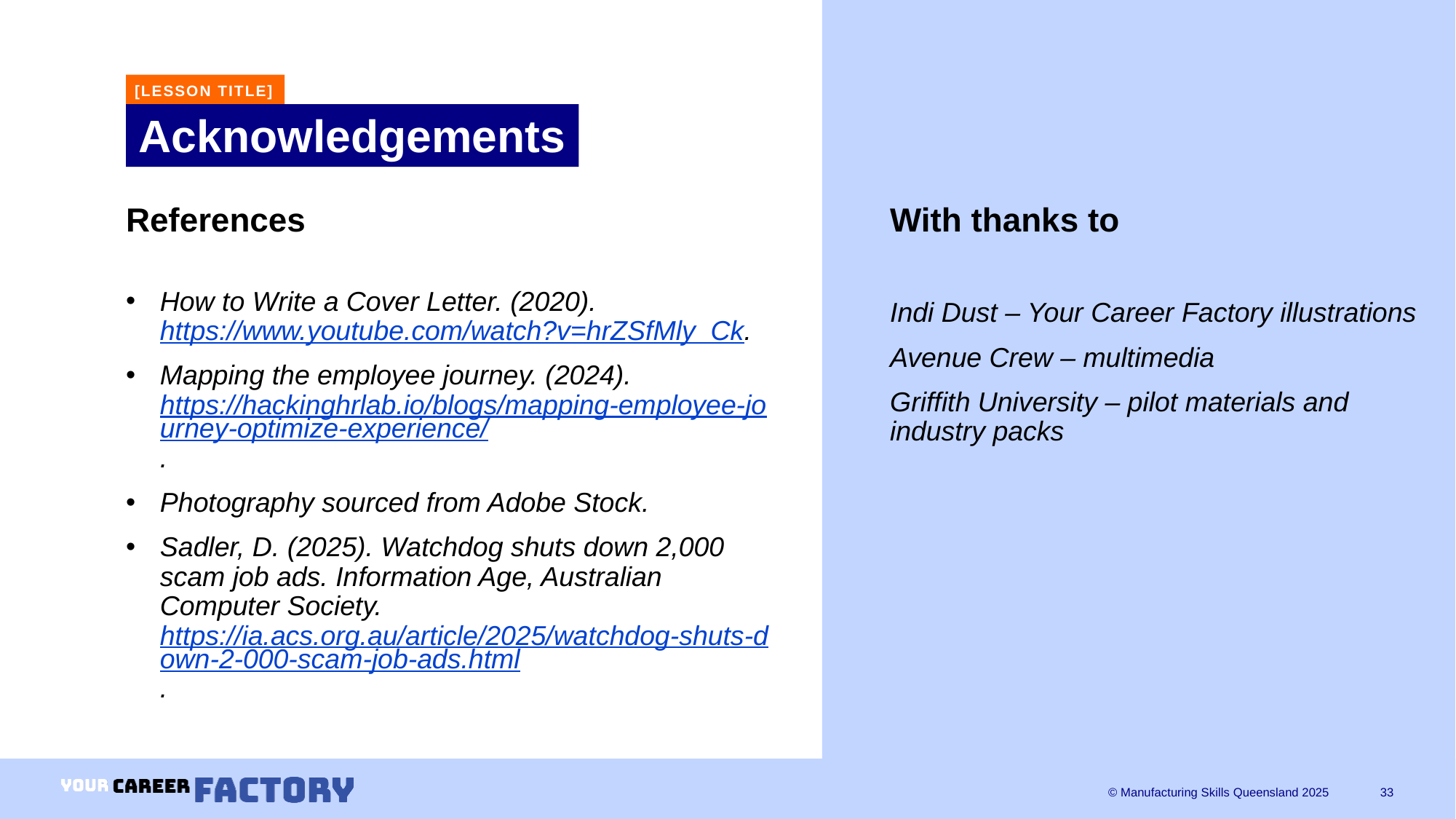

[LESSON TITLE]
# Acknowledgements
With thanks to

Indi Dust – Your Career Factory illustrations
Avenue Crew – multimedia
Griffith University – pilot materials and industry packs
References
How to Write a Cover Letter. (2020). https://www.youtube.com/watch?v=hrZSfMly_Ck.
Mapping the employee journey. (2024). https://hackinghrlab.io/blogs/mapping-employee-journey-optimize-experience/.
Photography sourced from Adobe Stock.
Sadler, D. (2025). Watchdog shuts down 2,000 scam job ads. Information Age, Australian Computer Society. https://ia.acs.org.au/article/2025/watchdog-shuts-down-2-000-scam-job-ads.html.